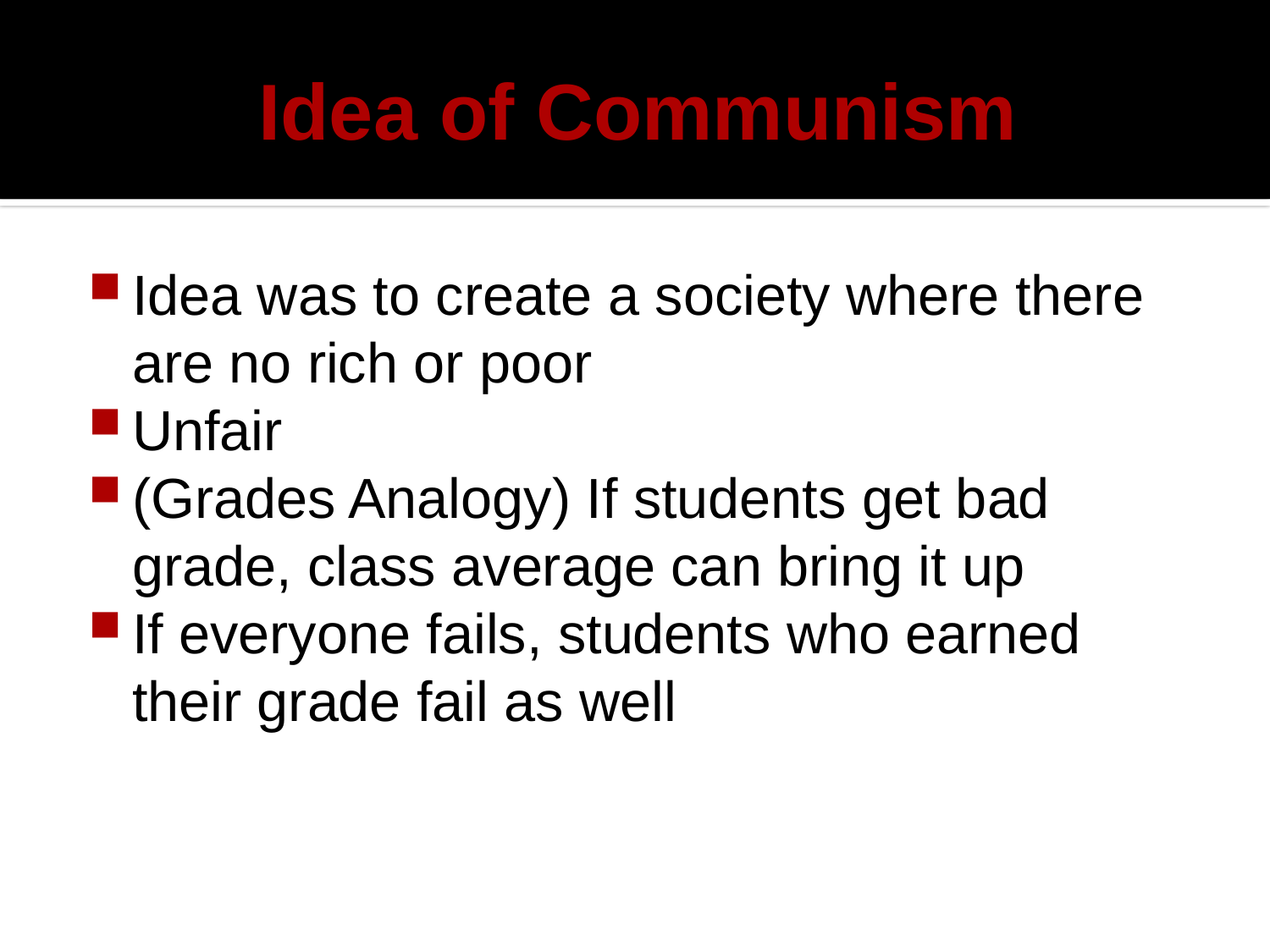

# Idea of Communism
Idea was to create a society where there are no rich or poor
Unfair
(Grades Analogy) If students get bad  grade, class average can bring it up
If everyone fails, students who earned their grade fail as well